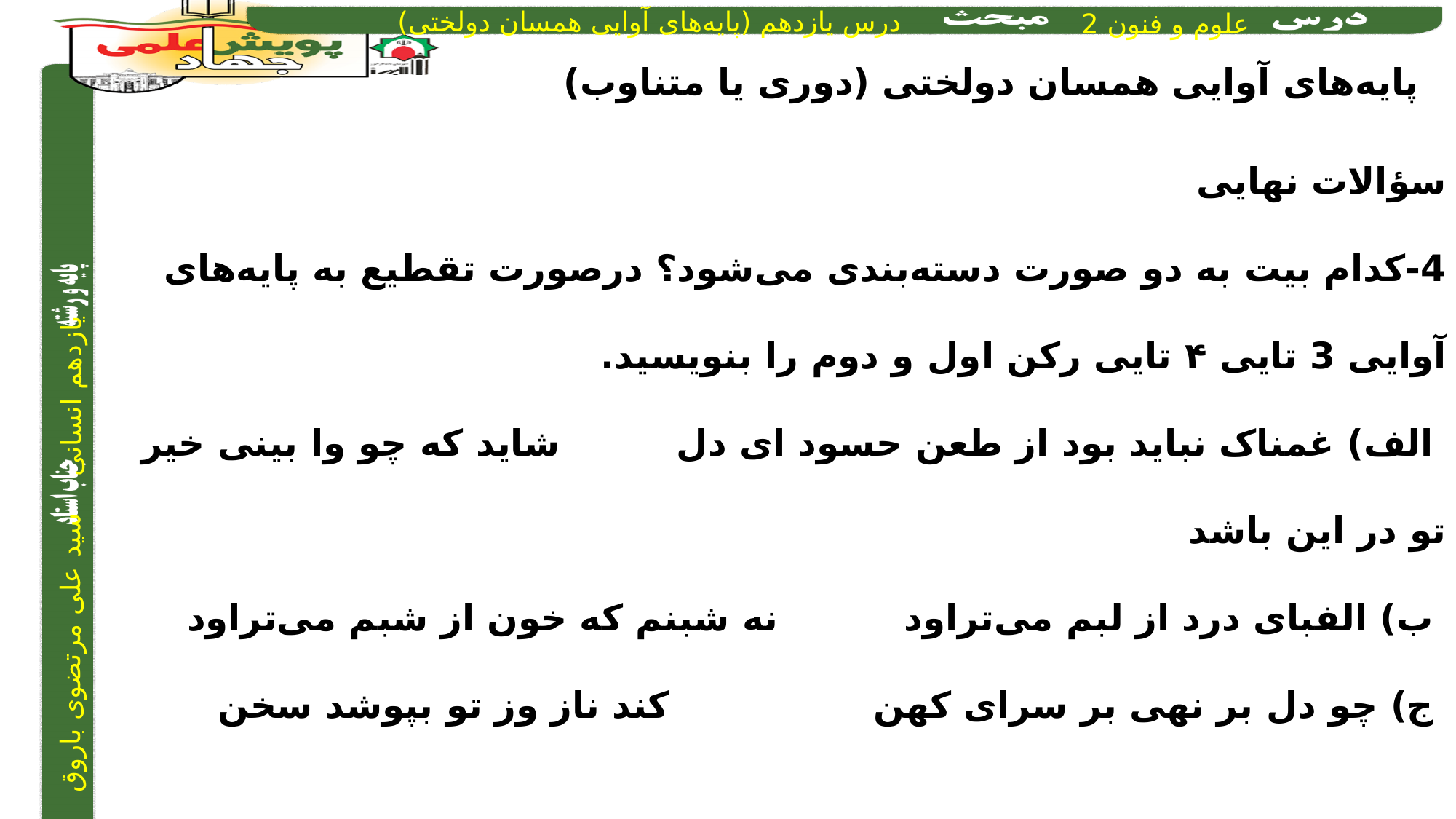

پایه‌های آوایی همسان دولختی (دوری یا متناوب)
سؤالات نهایی
4-کدام بیت به دو صورت دسته‌بندی می‌شود؟ درصورت تقطیع به پایه‌های آوایی 3 تایی ۴ تایی رکن اول و دوم را بنویسید.
 الف) غمناک نباید بود از طعن‌ حسود ای دل	 	 شاید که چو وا بینی خیر تو در این باشد
 ب) الفبای درد از لبم می‌تراود	 		 نه شبنم که خون از شبم می‌تراود
 ج) چو دل بر نهی بر سرای کهن		 	 کند ناز وز تو بپوشد‌ سخن